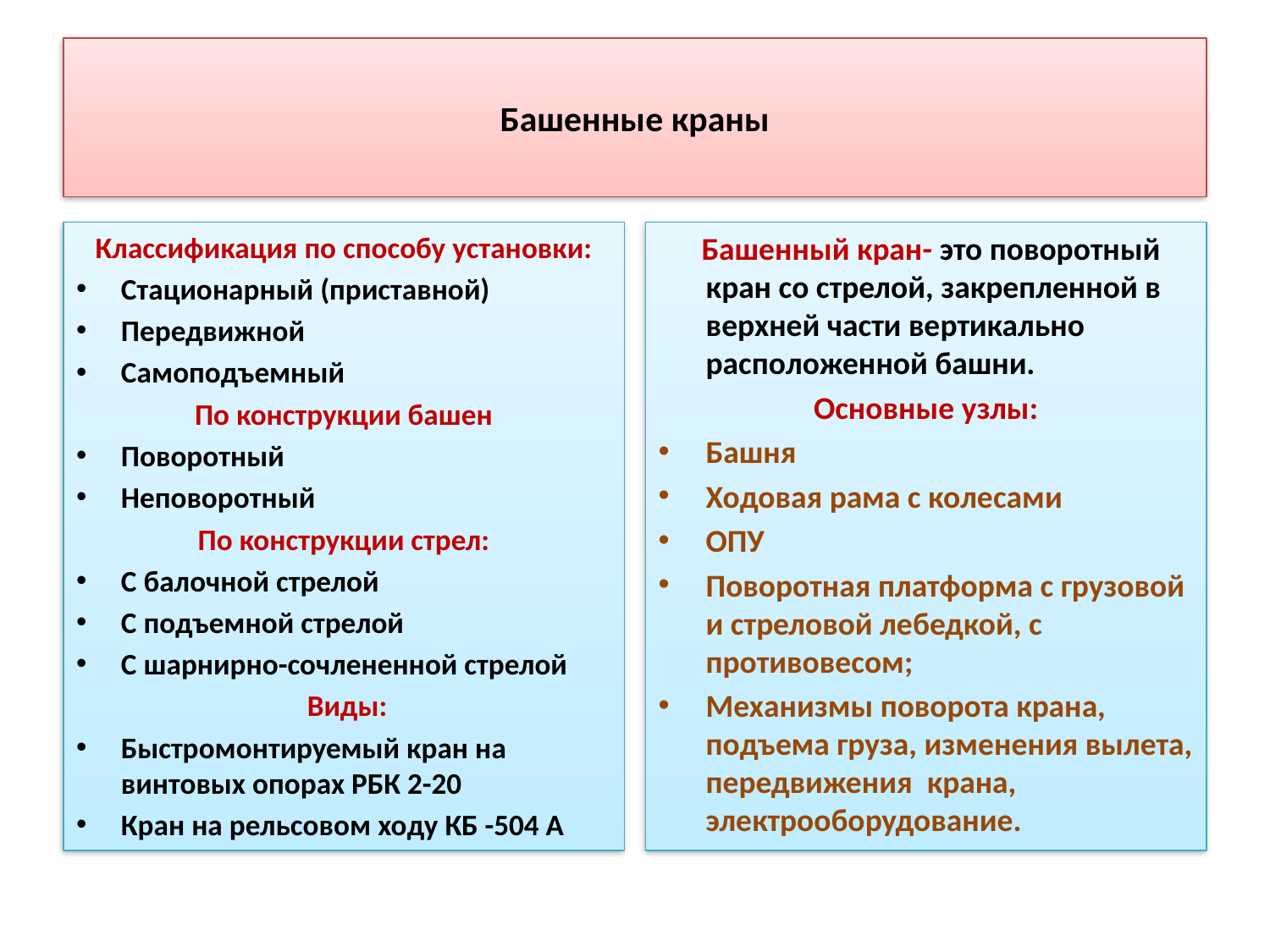

# Башенные краны
Классификация по способу установки:
Стационарный (приставной)
Передвижной
Самоподъемный
По конструкции башен
Поворотный
Неповоротный
По конструкции стрел:
С балочной стрелой
С подъемной стрелой
С шарнирно-сочлененной стрелой
 Виды:
Быстромонтируемый кран на винтовых опорах РБК 2-20
Кран на рельсовом ходу КБ -504 А
      Башенный кран- это поворотный кран со стрелой, закрепленной в верхней части вертикально расположенной башни.
Основные узлы:
Башня
Ходовая рама с колесами
ОПУ
Поворотная платформа с грузовой и стреловой лебедкой, с противовесом;
Механизмы поворота крана, подъема груза, изменения вылета, передвижения  крана, электрооборудование.